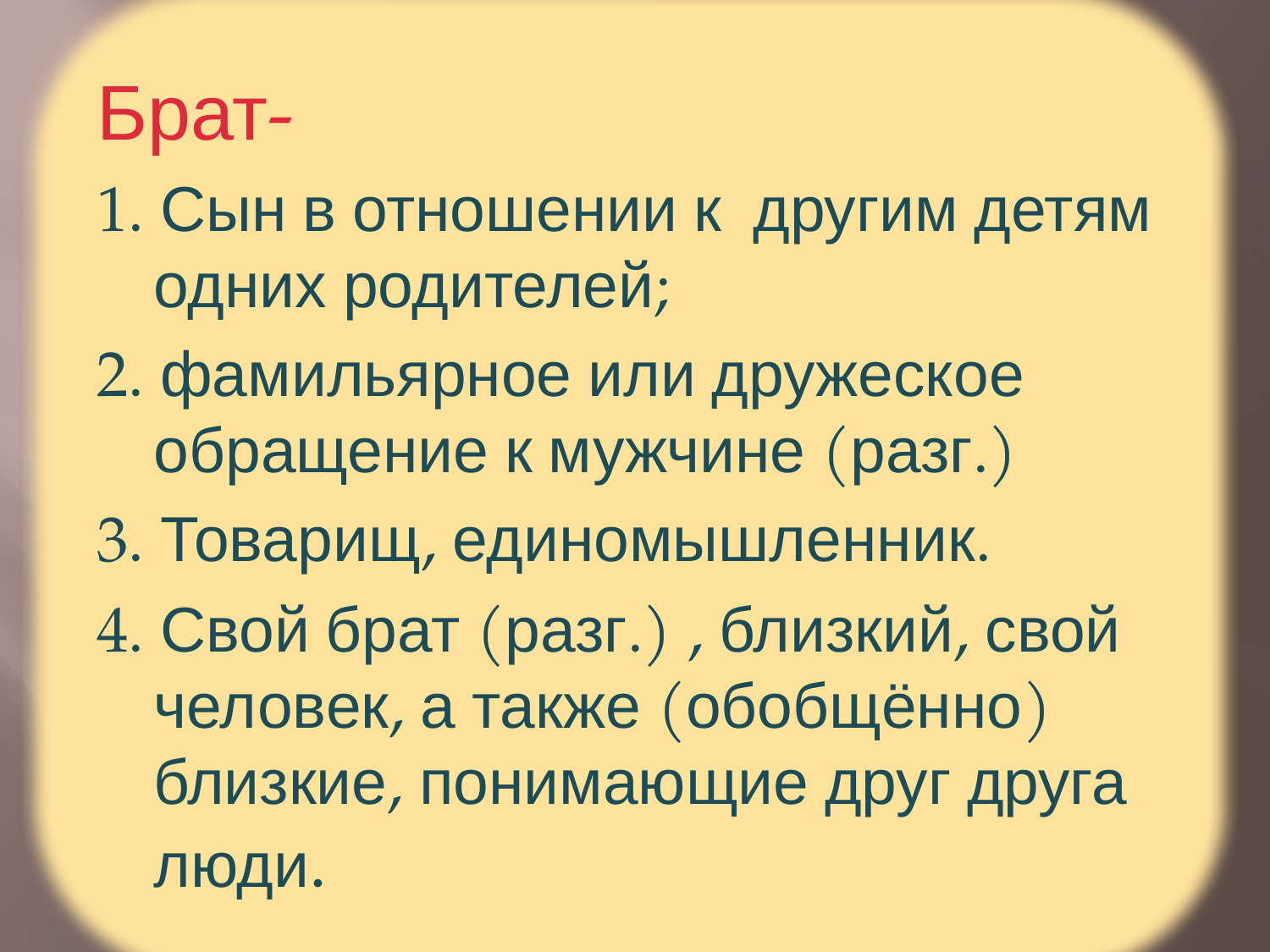

Брат-
1. Сын в отношении к  другим детям одних родителей;
2. фамильярное или дружеское обращение к мужчине (разг.)
3. Товарищ, единомышленник.
4. Свой брат (разг.) , близкий, свой человек, а также (обобщённо) близкие, понимающие друг друга люди.